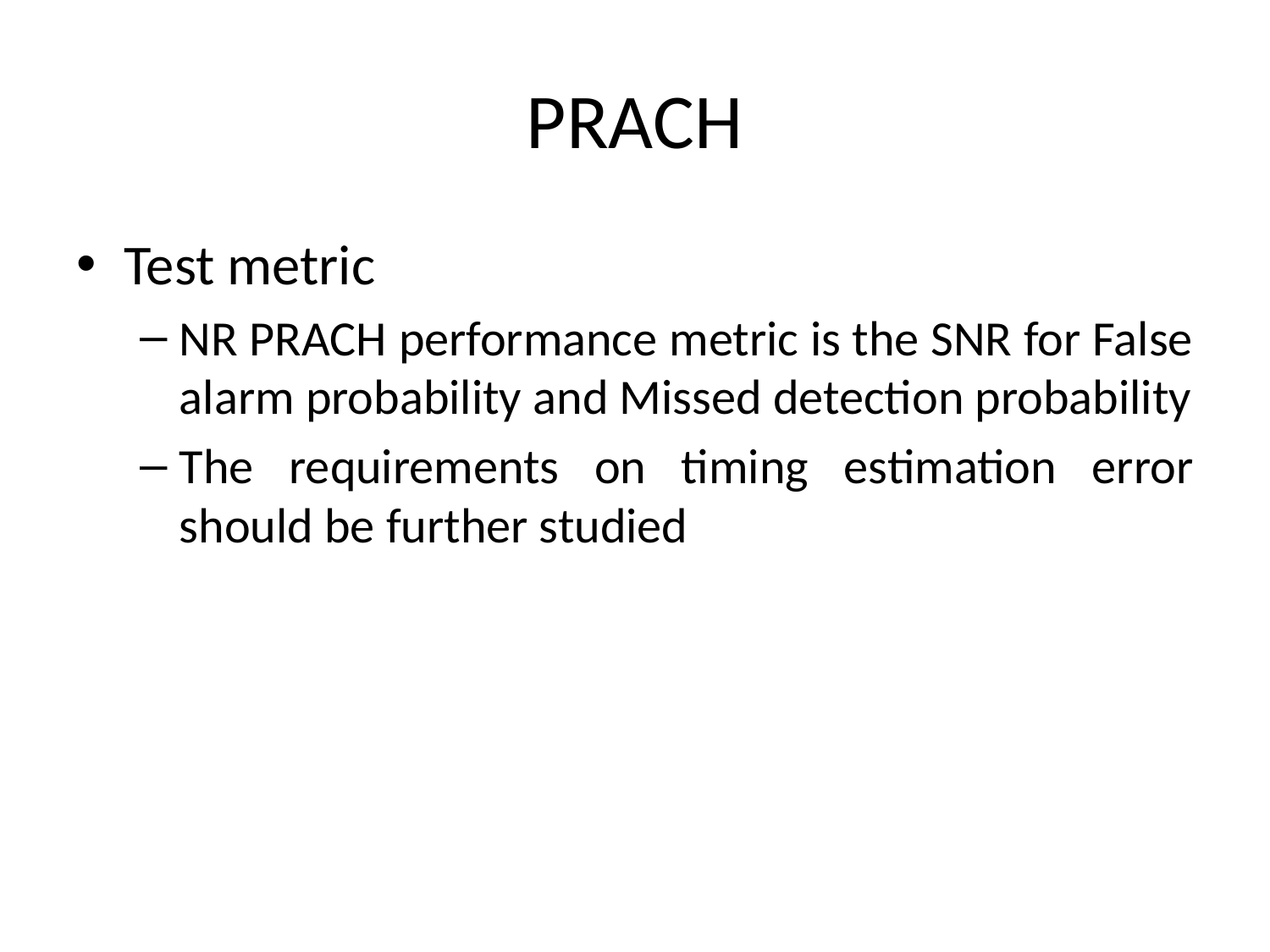

# PRACH
Test metric
NR PRACH performance metric is the SNR for False alarm probability and Missed detection probability
The requirements on timing estimation error should be further studied